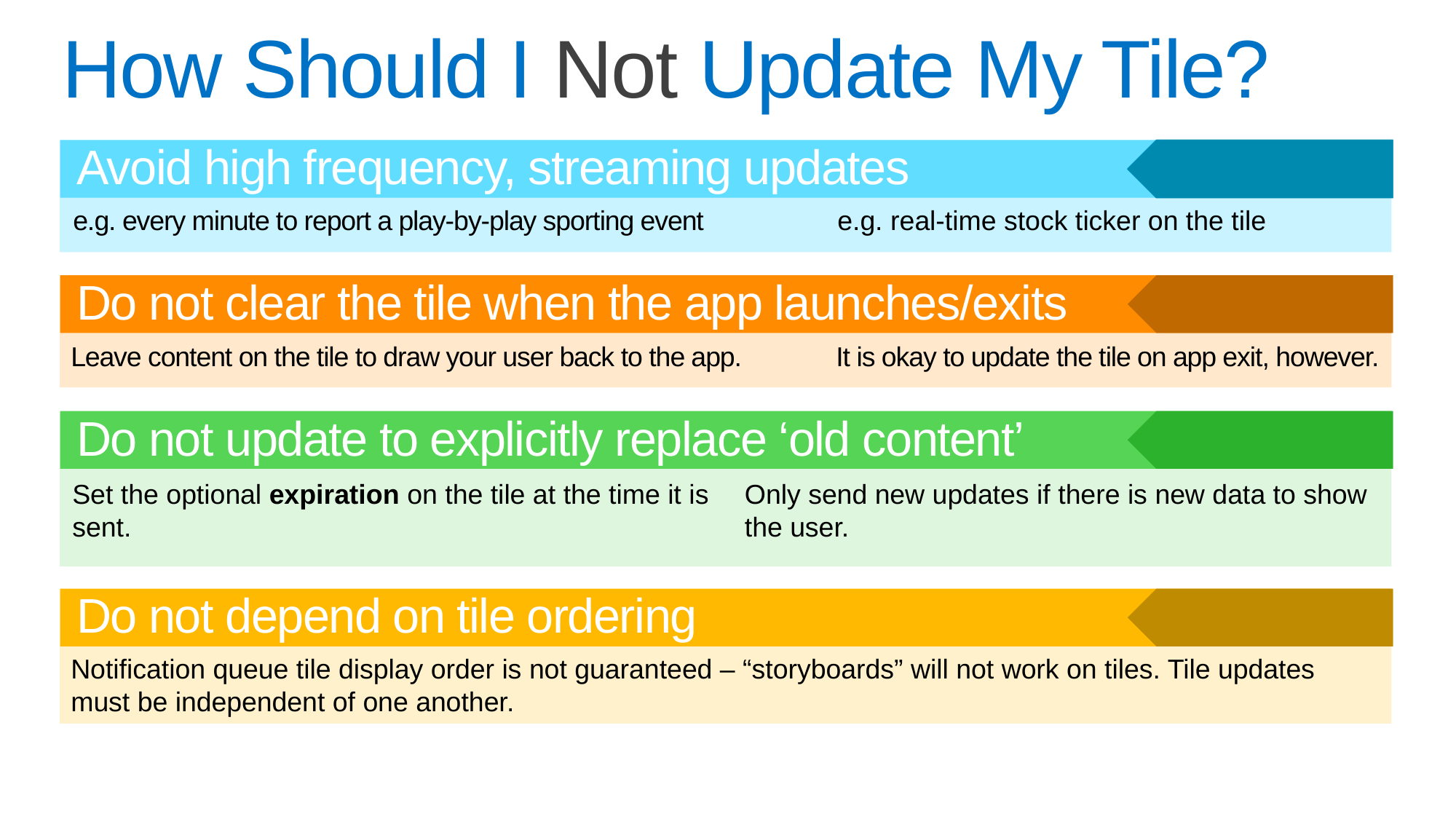

# How Should I Not Update My Tile?

Avoid high frequency, streaming updates

e.g. every minute to report a play-by-play sporting event
e.g. real-time stock ticker on the tile

Do not clear the tile when the app launches/exits

Leave content on the tile to draw your user back to the app.
It is okay to update the tile on app exit, however.
Do not update to explicitly replace ‘old content’

Set the optional expiration on the tile at the time it is sent.
Only send new updates if there is new data to show the user.

Do not depend on tile ordering

Notification queue tile display order is not guaranteed – “storyboards” will not work on tiles. Tile updates must be independent of one another.